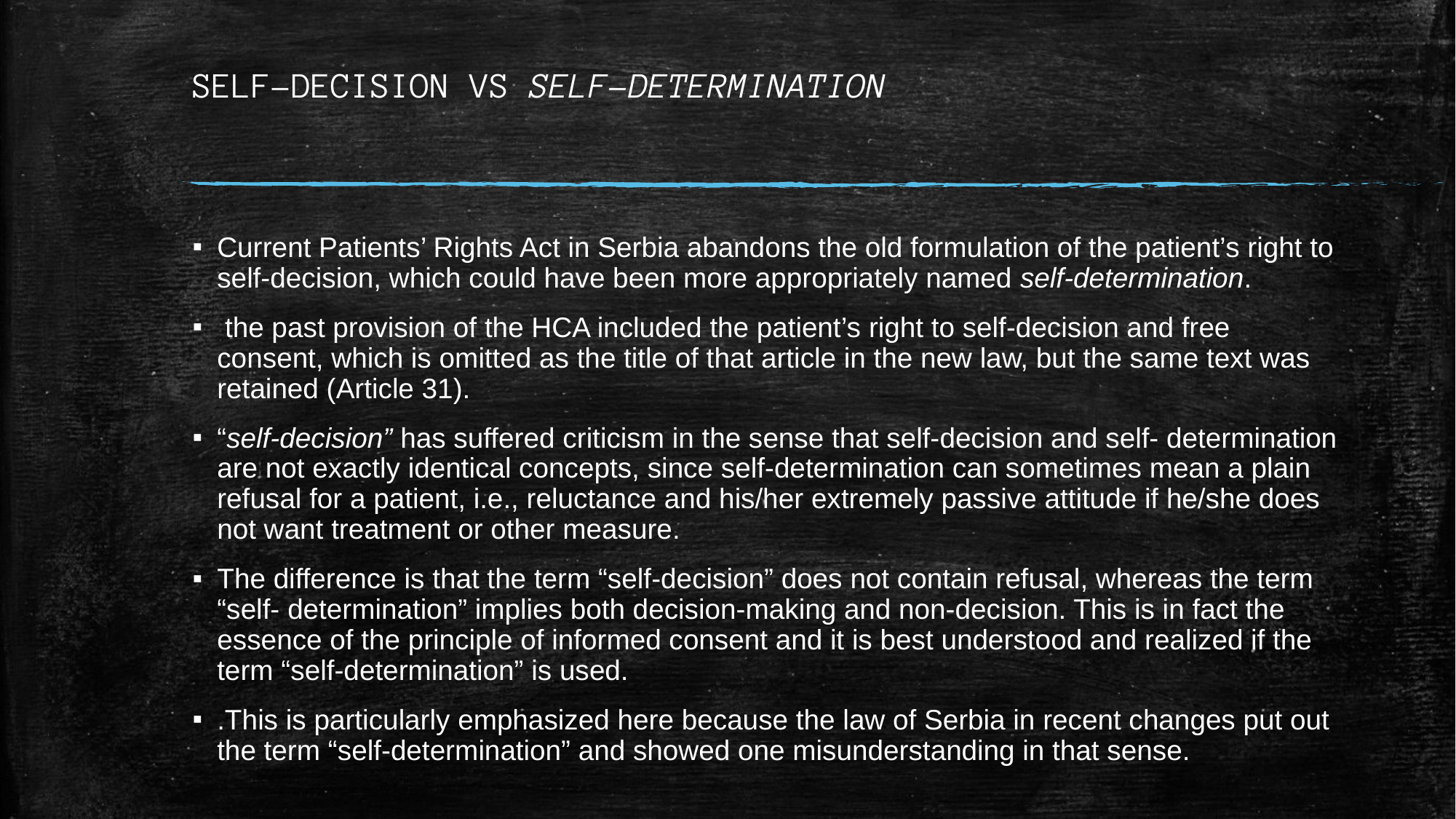

# SELF-DECISION VS SELF-DETERMINATION
Current Patients’ Rights Act in Serbia abandons the old formulation of the patient’s right to self-decision, which could have been more appropriately named self-determination.
 the past provision of the HCA included the patient’s right to self-decision and free consent, which is omitted as the title of that article in the new law, but the same text was retained (Article 31).
“self-decision” has suffered criticism in the sense that self-decision and self- determination are not exactly identical concepts, since self-determination can sometimes mean a plain refusal for a patient, i.e., reluctance and his/her extremely passive attitude if he/she does not want treatment or other measure.
The difference is that the term “self-decision” does not contain refusal, whereas the term “self- determination” implies both decision-making and non-decision. This is in fact the essence of the principle of informed consent and it is best understood and realized if the term “self-determination” is used.
.This is particularly emphasized here because the law of Serbia in recent changes put out the term “self-determination” and showed one misunderstanding in that sense.